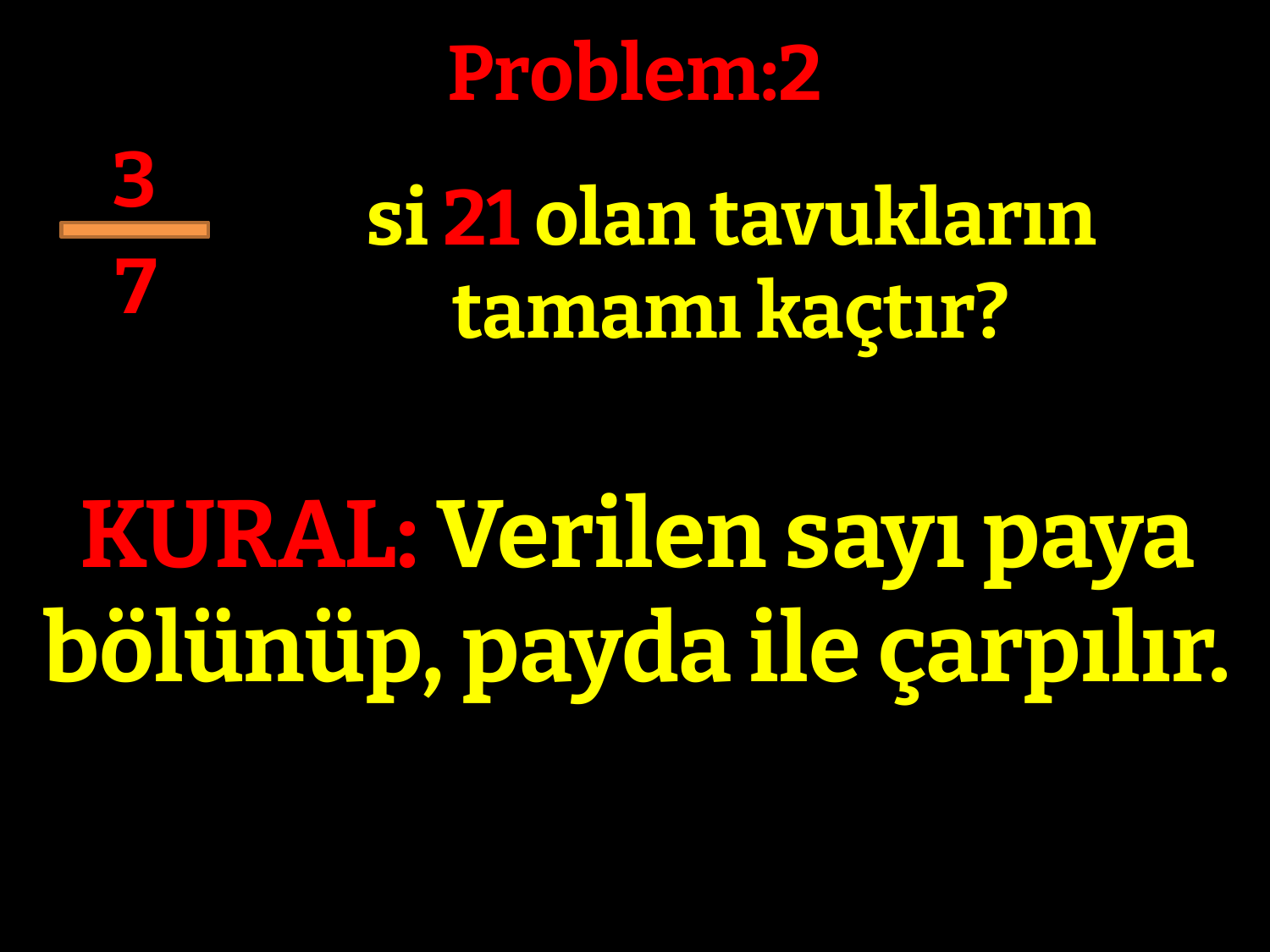

Problem:2
3
si 21 olan tavukların tamamı kaçtır?

7
#
KURAL: Verilen sayı paya bölünüp, payda ile çarpılır.